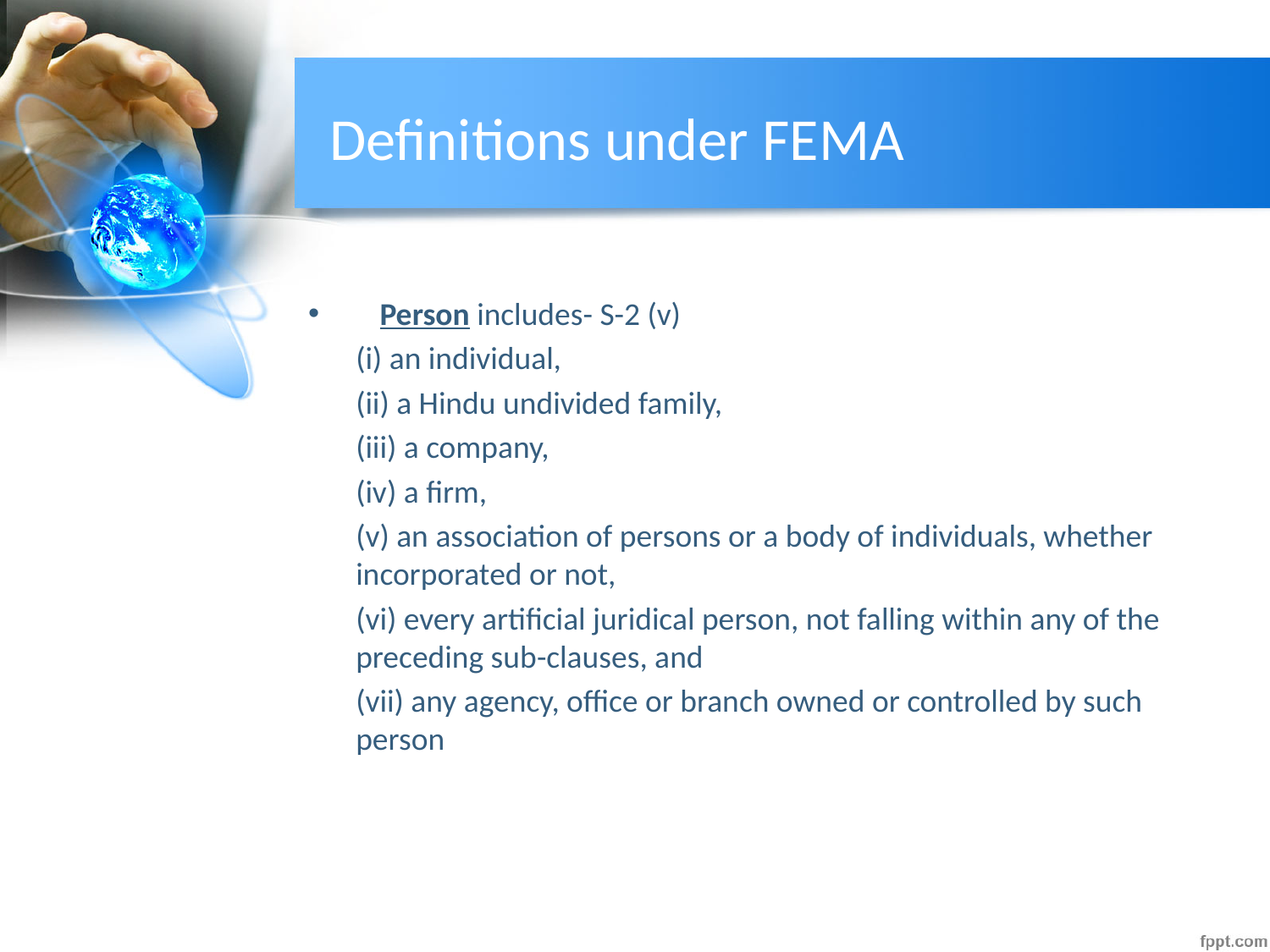

# Definitions under FEMA

Person includes- S-2 (v)
	(i) an individual,
	(ii) a Hindu undivided family,
	(iii) a company,
	(iv) a firm,
	(v) an association of persons or a body of individuals, whether incorporated or not,
	(vi) every artificial juridical person, not falling within any of the preceding sub-clauses, and
	(vii) any agency, office or branch owned or controlled by such person